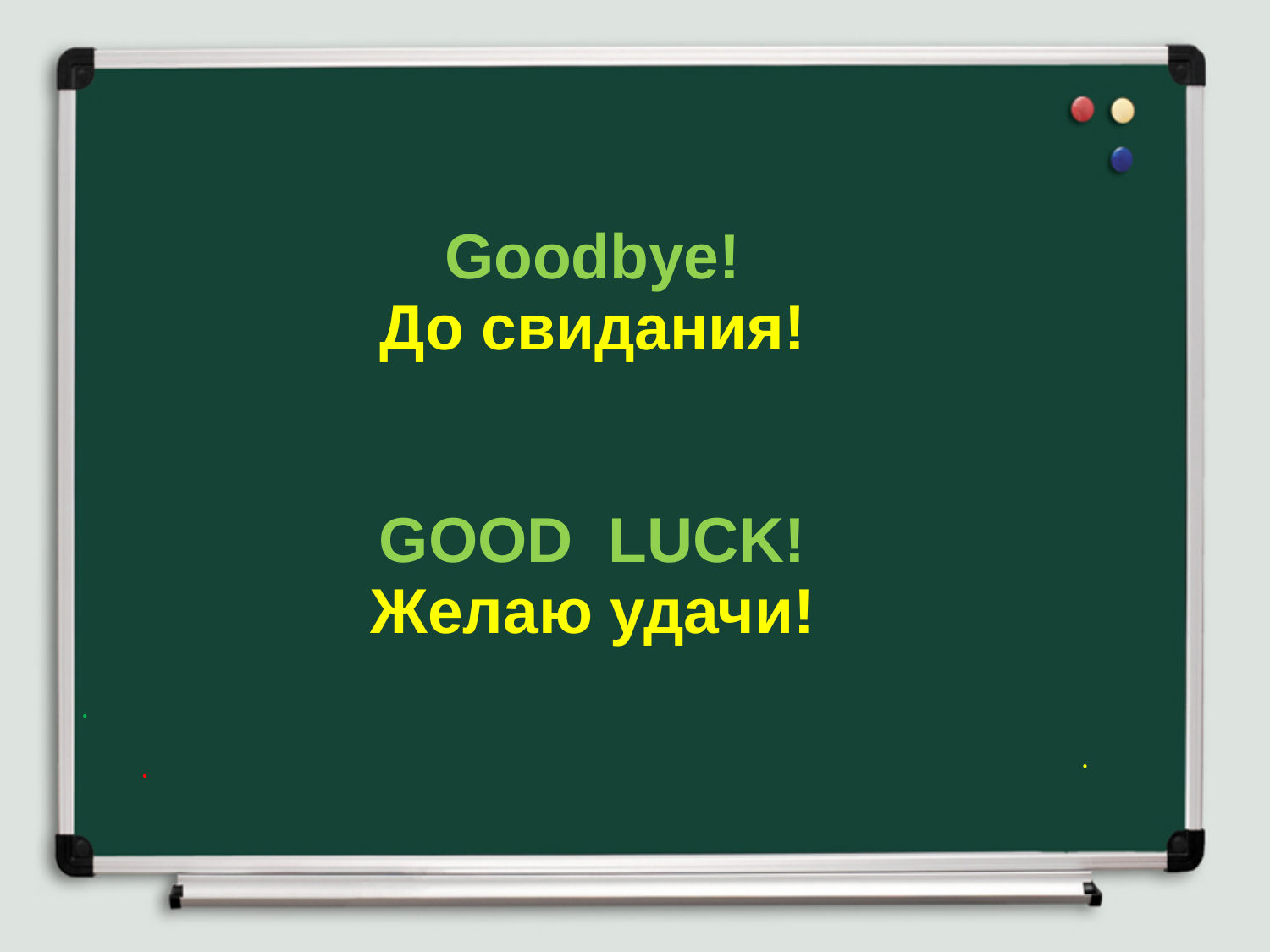

Goodbye!
До свидания!

GOOD  LUCK!
Желаю удачи!